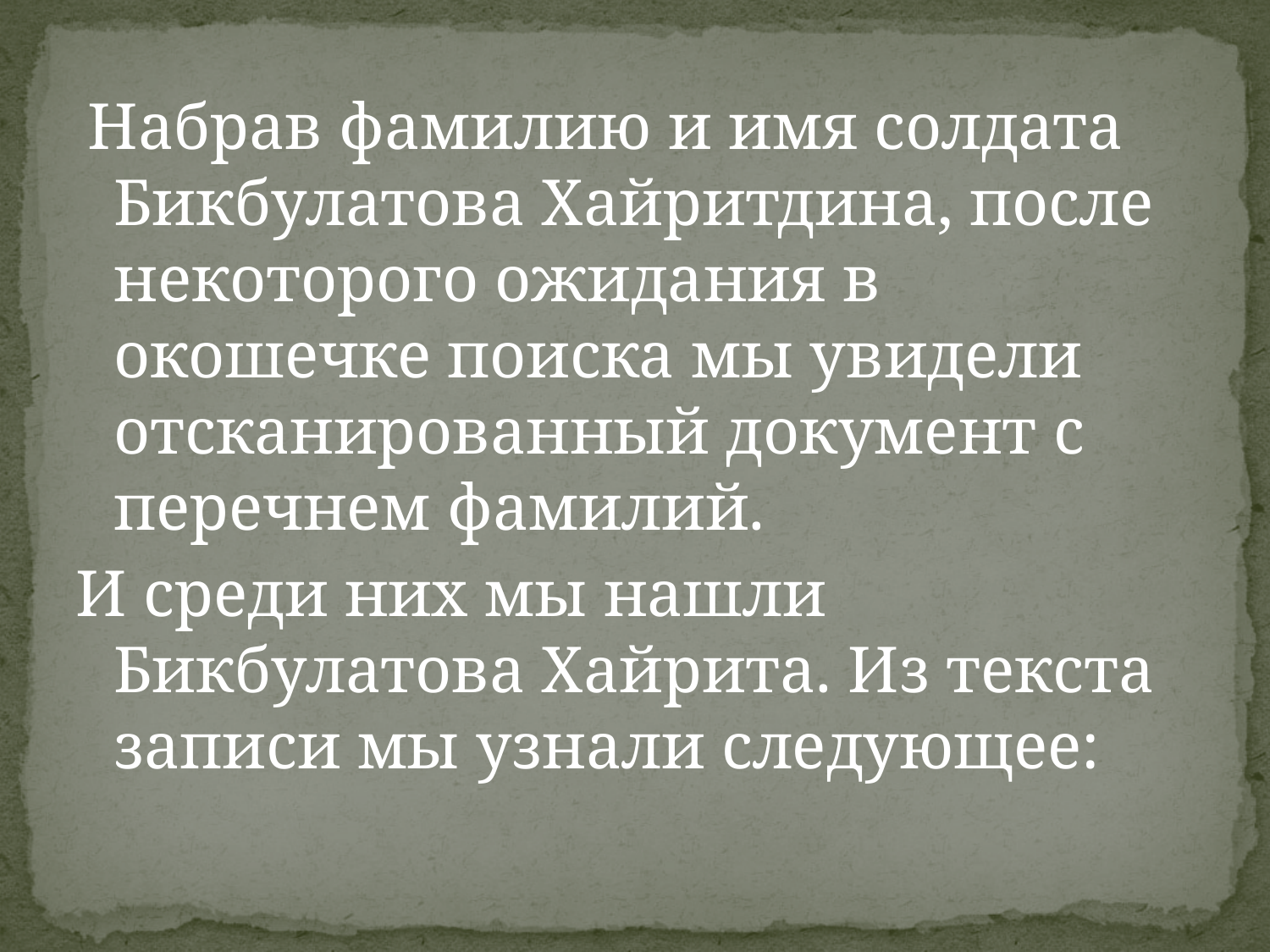

Набрав фамилию и имя солдата Бикбулатова Хайритдина, после некоторого ожидания в окошечке поиска мы увидели отсканированный документ с перечнем фамилий.
И среди них мы нашли Бикбулатова Хайрита. Из текста записи мы узнали следующее: